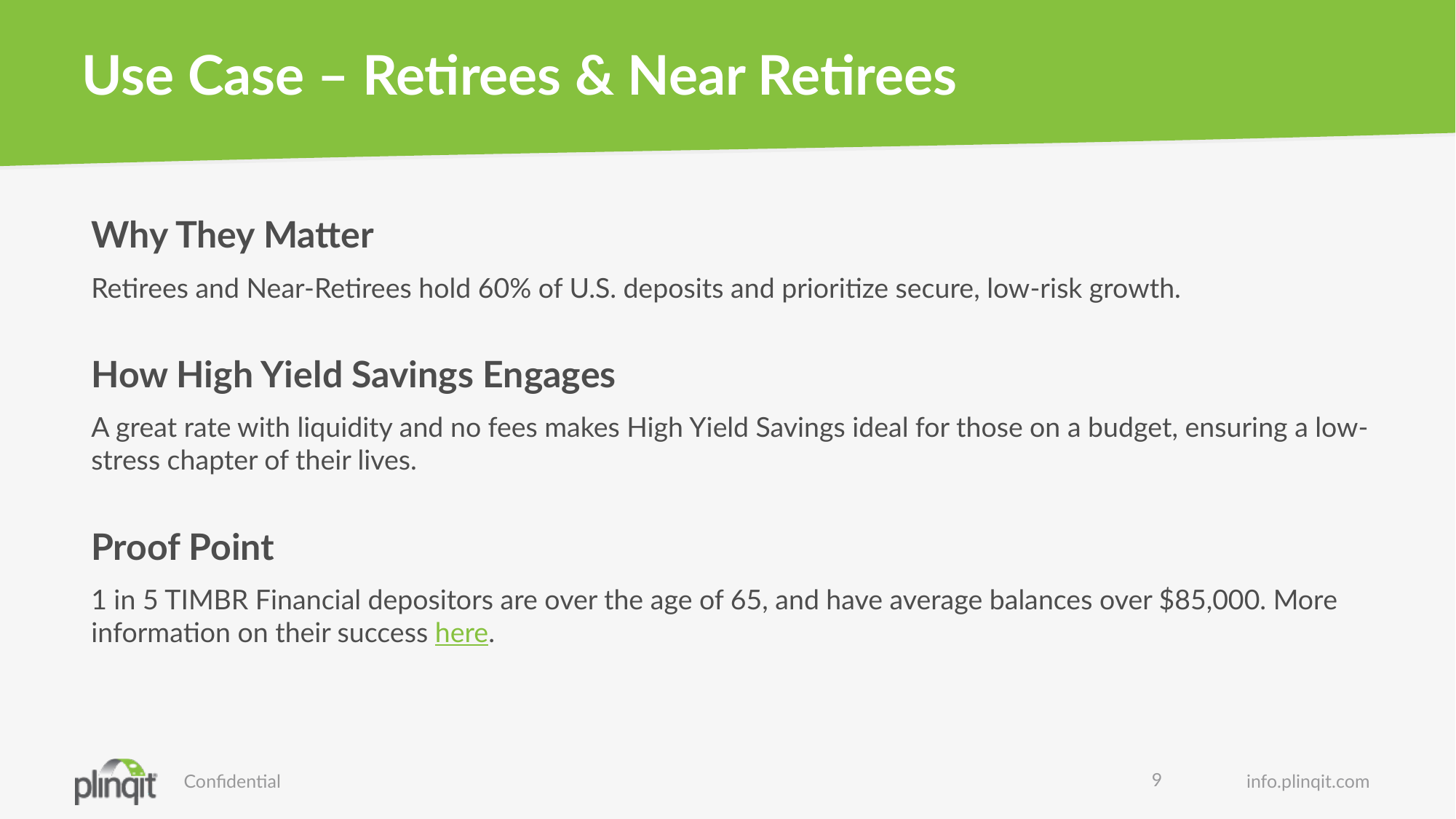

# Use Case – Retirees & Near Retirees
Why They Matter
Retirees and Near-Retirees hold 60% of U.S. deposits and prioritize secure, low-risk growth.
How High Yield Savings Engages
A great rate with liquidity and no fees makes High Yield Savings ideal for those on a budget, ensuring a low-stress chapter of their lives.
Proof Point
1 in 5 TIMBR Financial depositors are over the age of 65, and have average balances over $85,000. More information on their success here.
9
Confidential
info.plinqit.com